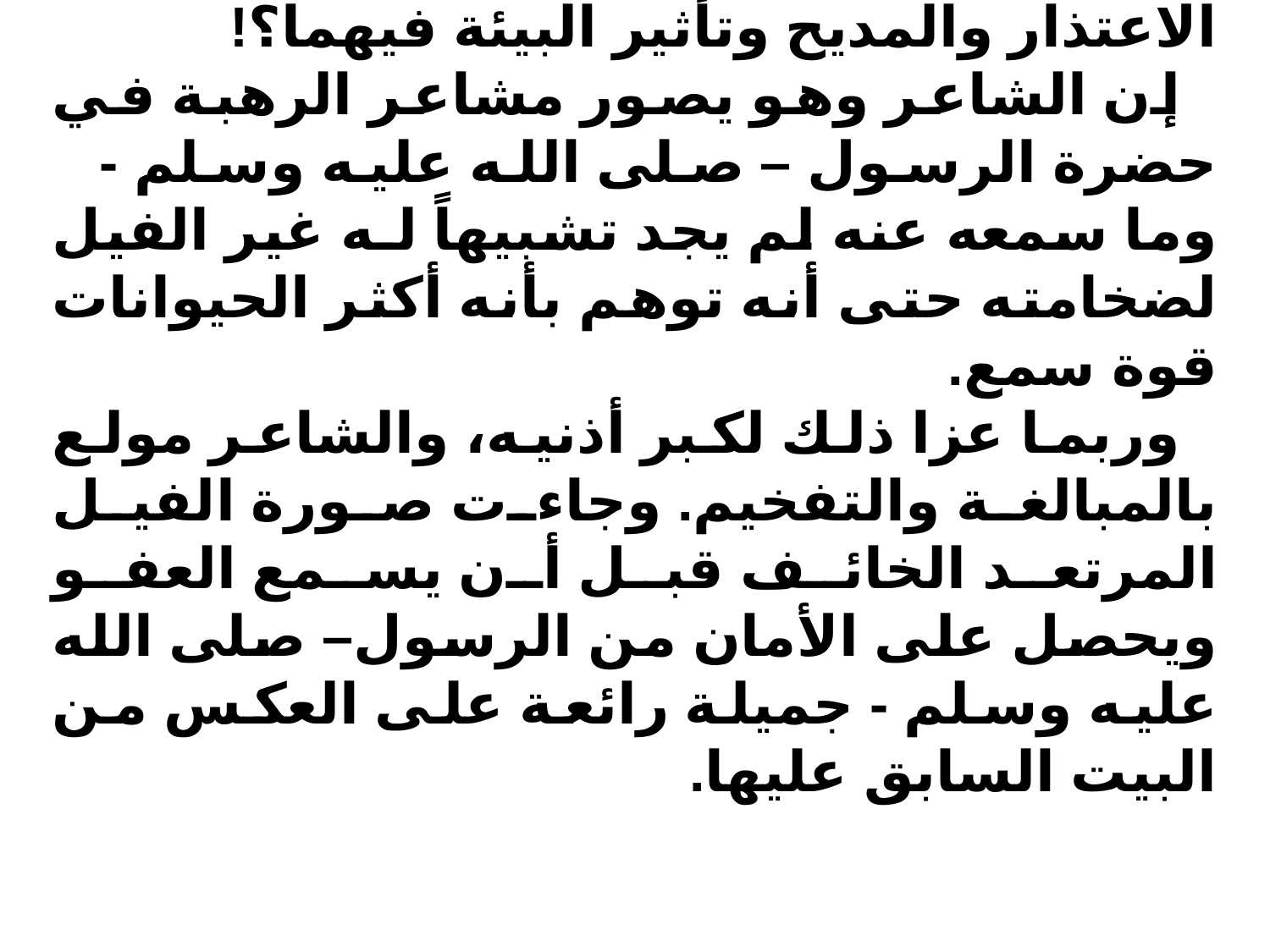

وماذا عن الجزء الأخير من القصيدة، الاعتذار والمديح وتأثير البيئة فيهما؟!
إن الشاعر وهو يصور مشاعر الرهبة في حضرة الرسول – صلى الله عليه وسلم -    وما سمعه عنه لم يجد تشبيهاً لـه غير الفيل لضخامته حتى أنه توهم بأنه أكثر الحيوانات قوة سمع.
وربما عزا ذلك لكبر أذنيه، والشاعر مولع بالمبالغة والتفخيم. وجاءت صورة الفيل المرتعد الخائف قبل أن يسمع العفو ويحصل على الأمان من الرسول– صلى الله عليه وسلم - جميلة رائعة على العكس من البيت السابق عليها.